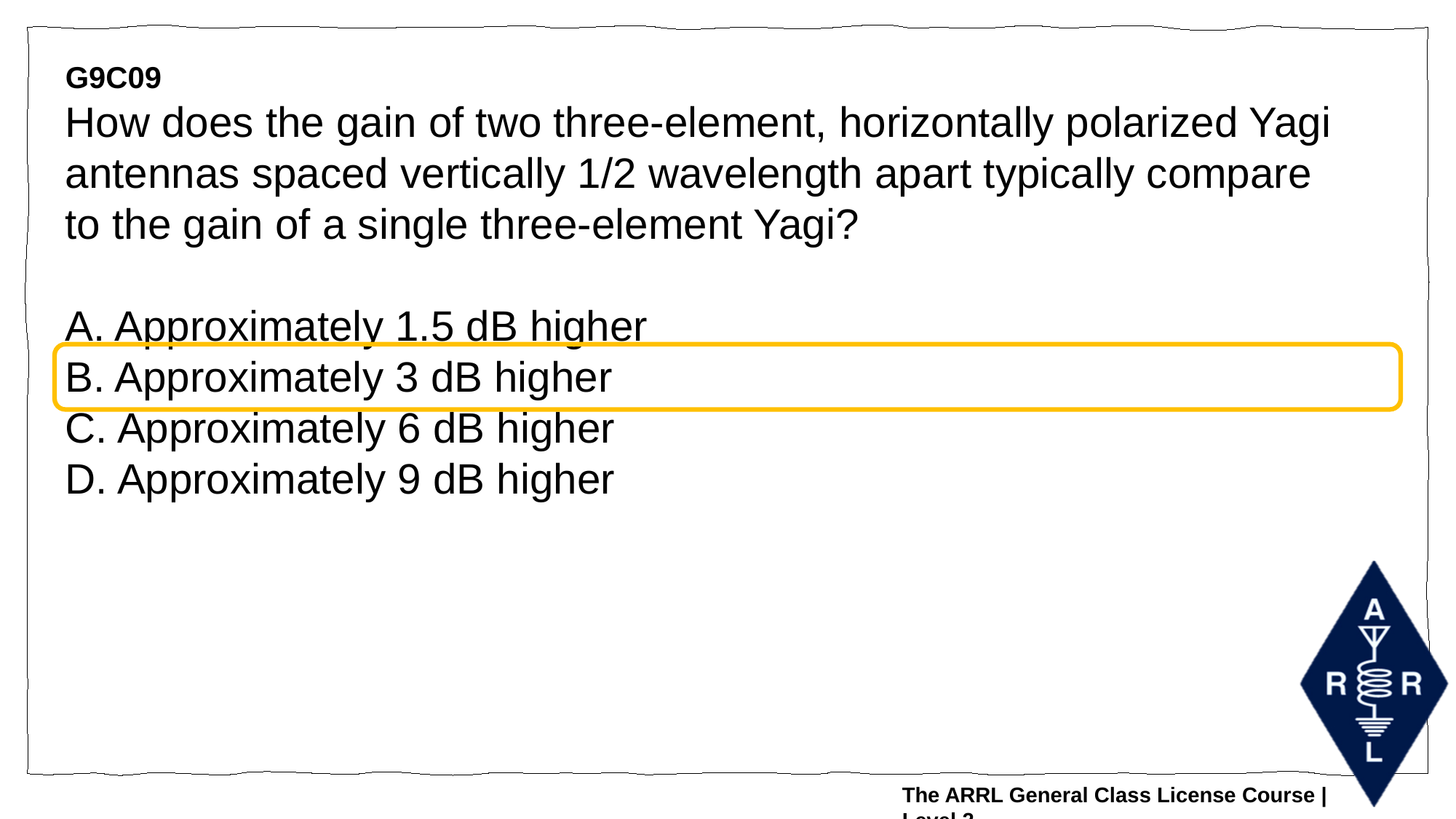

G9C09
How does the gain of two three-element, horizontally polarized Yagi antennas spaced vertically 1/2 wavelength apart typically compare to the gain of a single three-element Yagi?

A. Approximately 1.5 dB higher
B. Approximately 3 dB higher
C. Approximately 6 dB higher
D. Approximately 9 dB higher